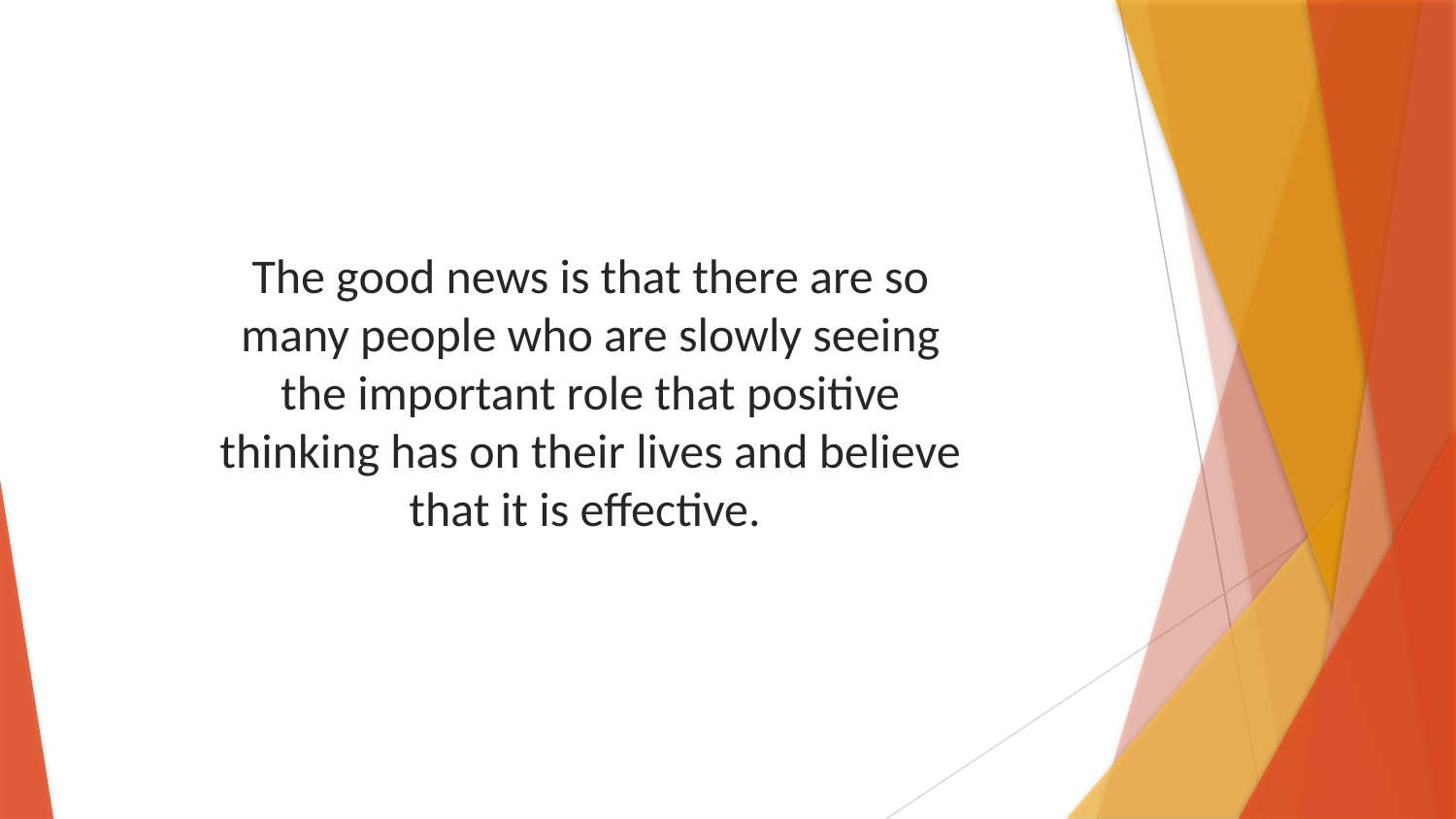

The good news is that there are so many people who are slowly seeing the important role that positive thinking has on their lives and believe that it is effective.